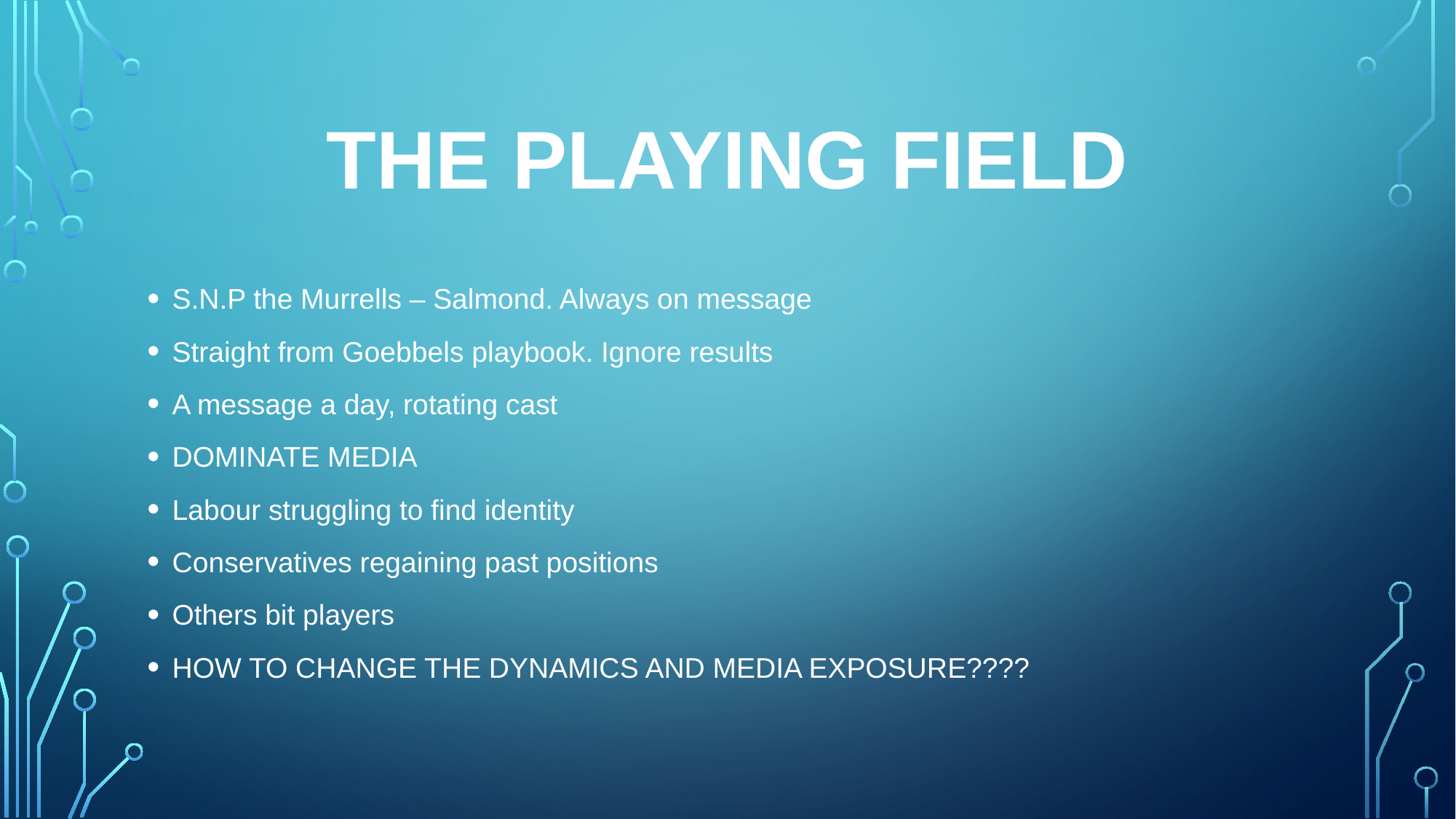

# THE PLAYING FIELD
S.N.P the Murrells – Salmond. Always on message
Straight from Goebbels playbook. Ignore results
A message a day, rotating cast
DOMINATE MEDIA
Labour struggling to find identity
Conservatives regaining past positions
Others bit players
HOW TO CHANGE THE DYNAMICS AND MEDIA EXPOSURE????